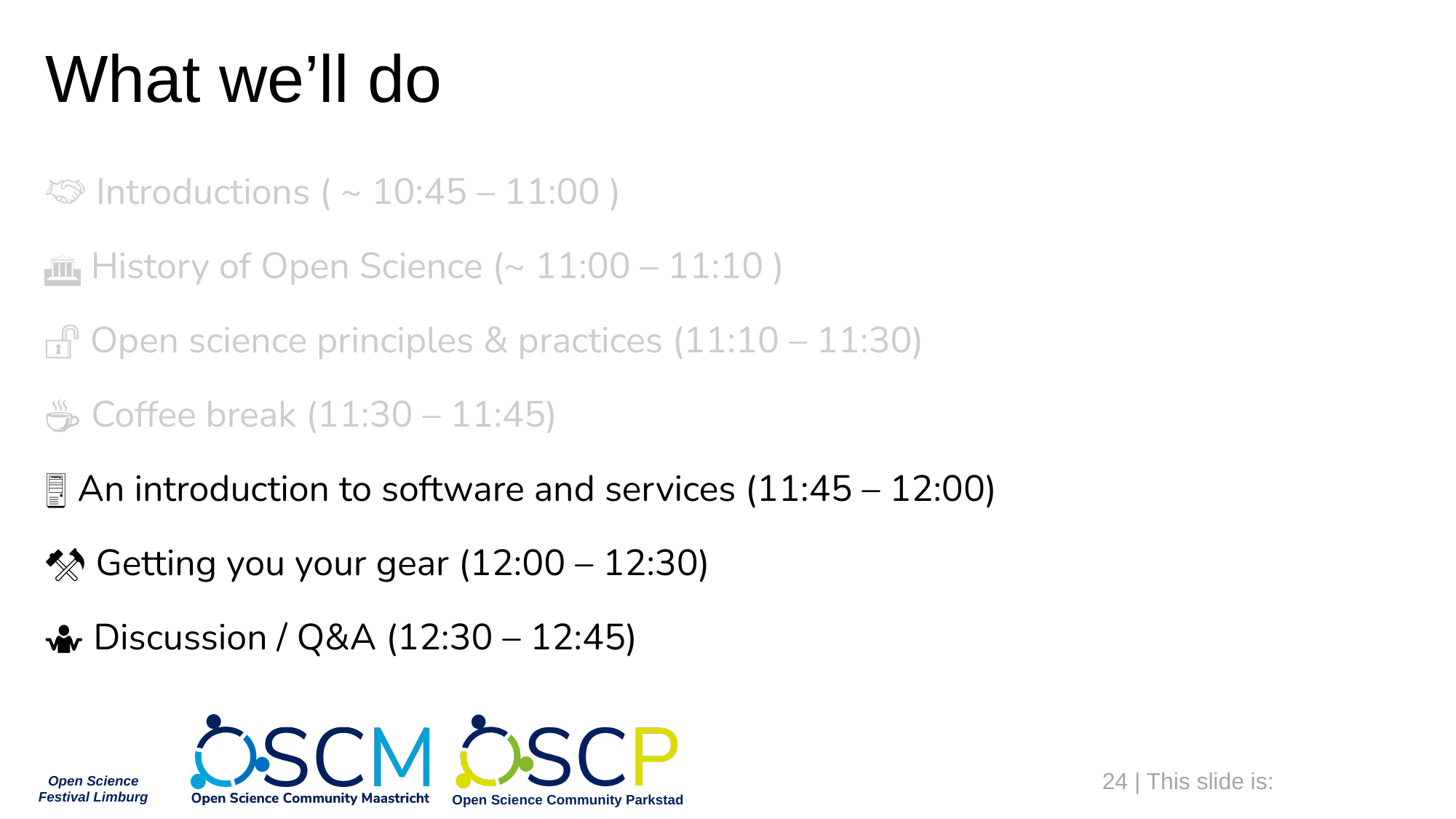

# What we’ll do
🤝 Introductions ( ~ 10:45 – 11:00 )
🏛️ History of Open Science (~ 11:00 – 11:10 )
🔓 Open science principles & practices (11:10 – 11:30)
☕ Coffee break (11:30 – 11:45)
🖥️ An introduction to software and services (11:45 – 12:00)
⚒️ Getting you your gear (12:00 – 12:30)
🤷 Discussion / Q&A (12:30 – 12:45)